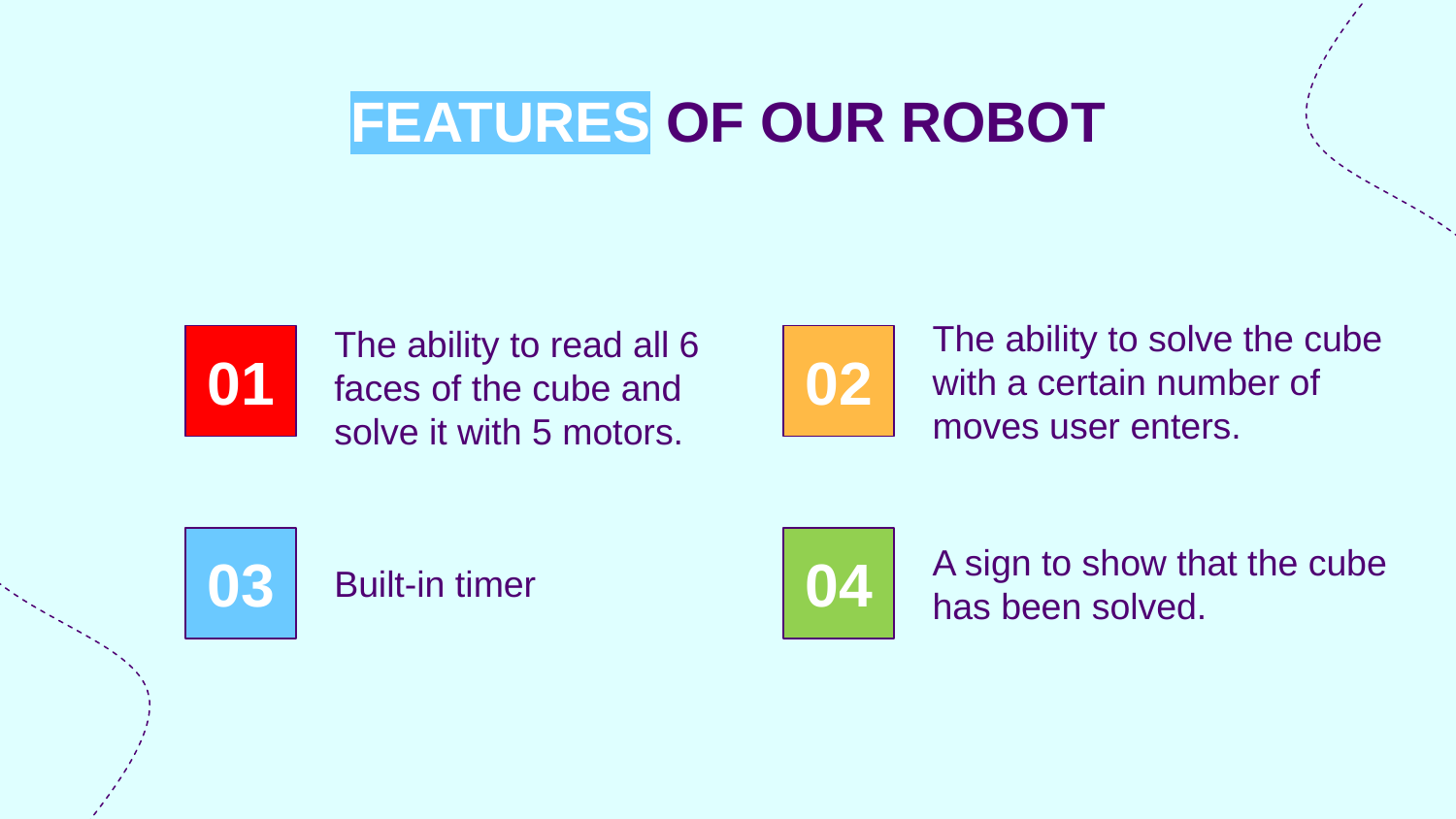

# FEATURES OF OUR ROBOT
The ability to read all 6 faces of the cube and solve it with 5 motors.
The ability to solve the cube with a certain number of moves user enters.

01
02
A sign to show that the cube has been solved.
Built-in timer

03
04